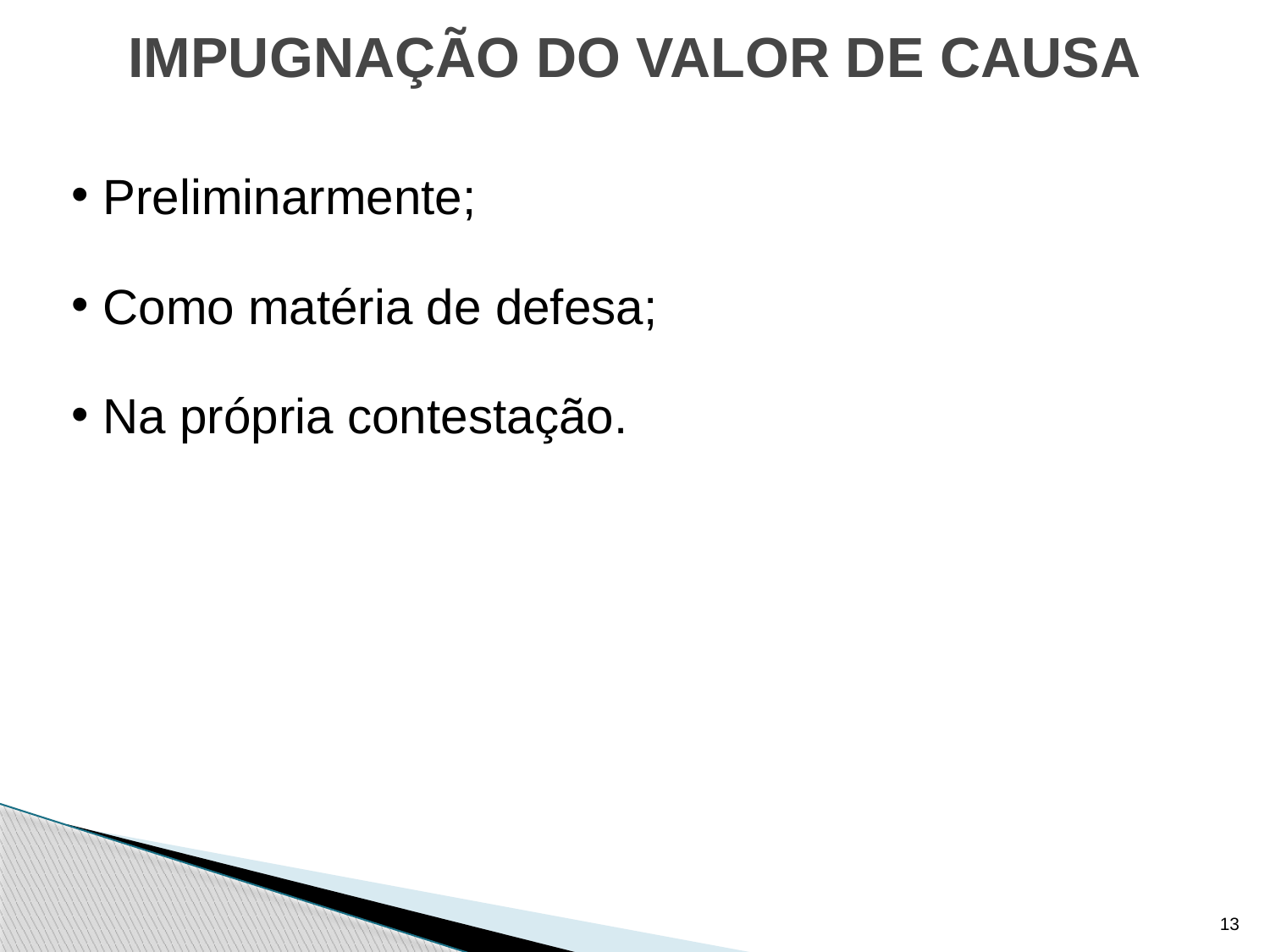

# IMPUGNAÇÃO DO VALOR DE CAUSA
 Preliminarmente;
 Como matéria de defesa;
 Na própria contestação.
13